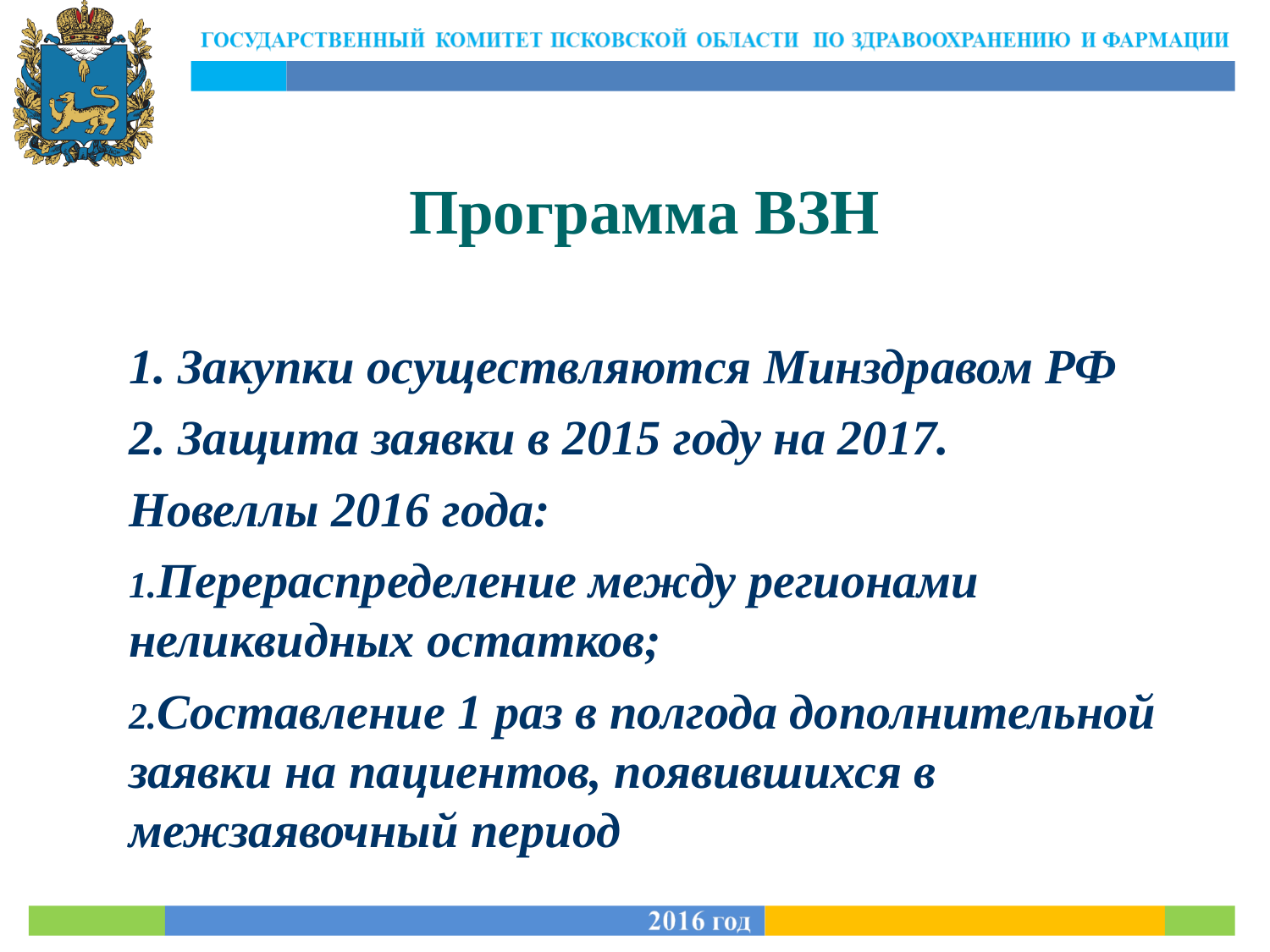

Программа ВЗН
1. Закупки осуществляются Минздравом РФ
2. Защита заявки в 2015 году на 2017.
Новеллы 2016 года:
Перераспределение между регионами неликвидных остатков;
Составление 1 раз в полгода дополнительной заявки на пациентов, появившихся в межзаявочный период